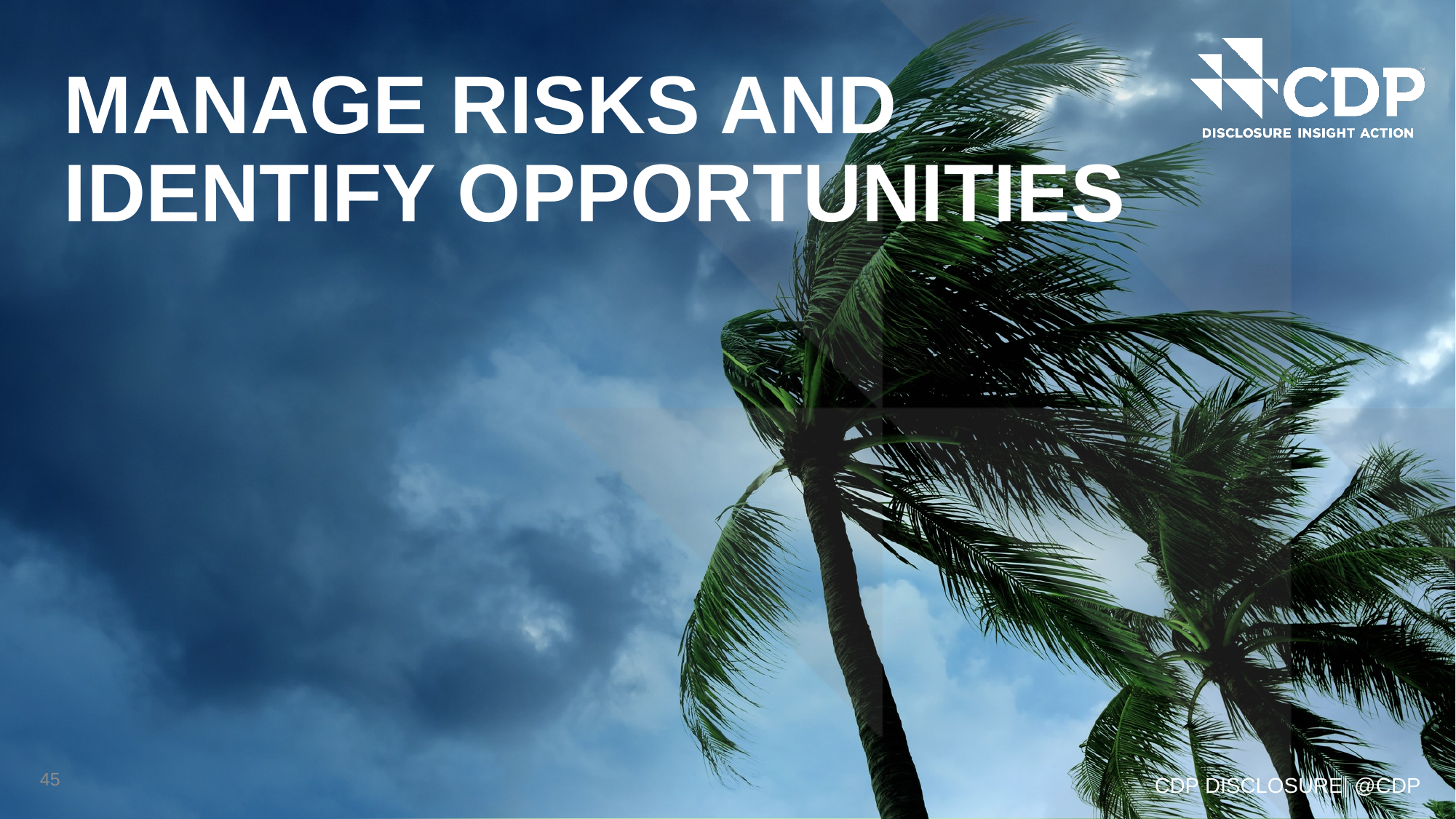

MANAGE RISKS AND IDENTIFY OPPORTUNITIES
45
CDP DISCLOSURE| @CDP